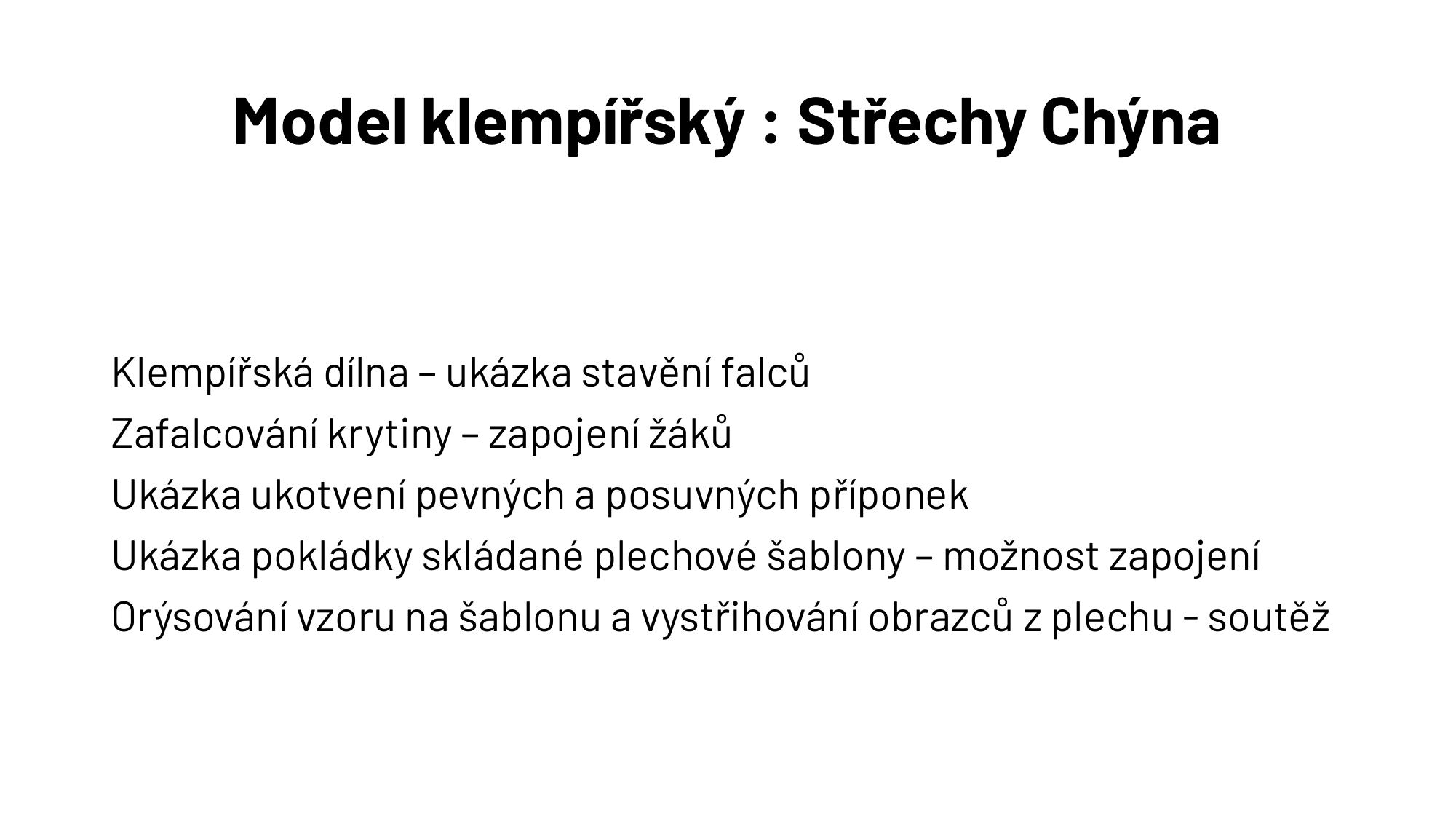

# Model klempířský : Střechy Chýna

Klempířská dílna – ukázka stavění falců
Zafalcování krytiny – zapojení žáků
Ukázka ukotvení pevných a posuvných příponek
Ukázka pokládky skládané plechové šablony – možnost zapojení
Orýsování vzoru na šablonu a vystřihování obrazců z plechu - soutěž